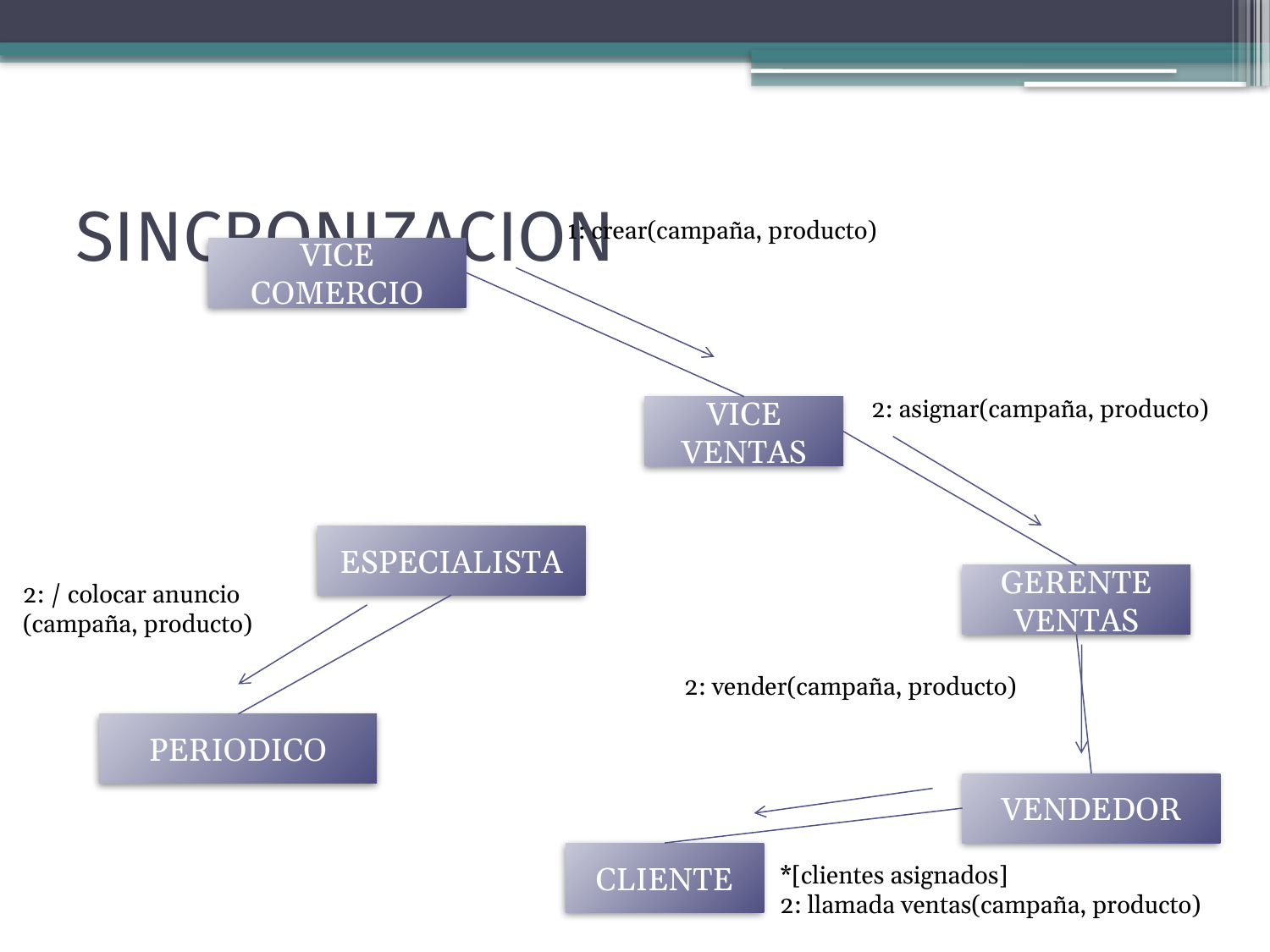

# SINCRONIZACION
1: crear(campaña, producto)
VICE COMERCIO
2: asignar(campaña, producto)
VICE
VENTAS
ESPECIALISTA
GERENTE
VENTAS
2: / colocar anuncio
(campaña, producto)
2: vender(campaña, producto)
PERIODICO
VENDEDOR
CLIENTE
*[clientes asignados]
2: llamada ventas(campaña, producto)